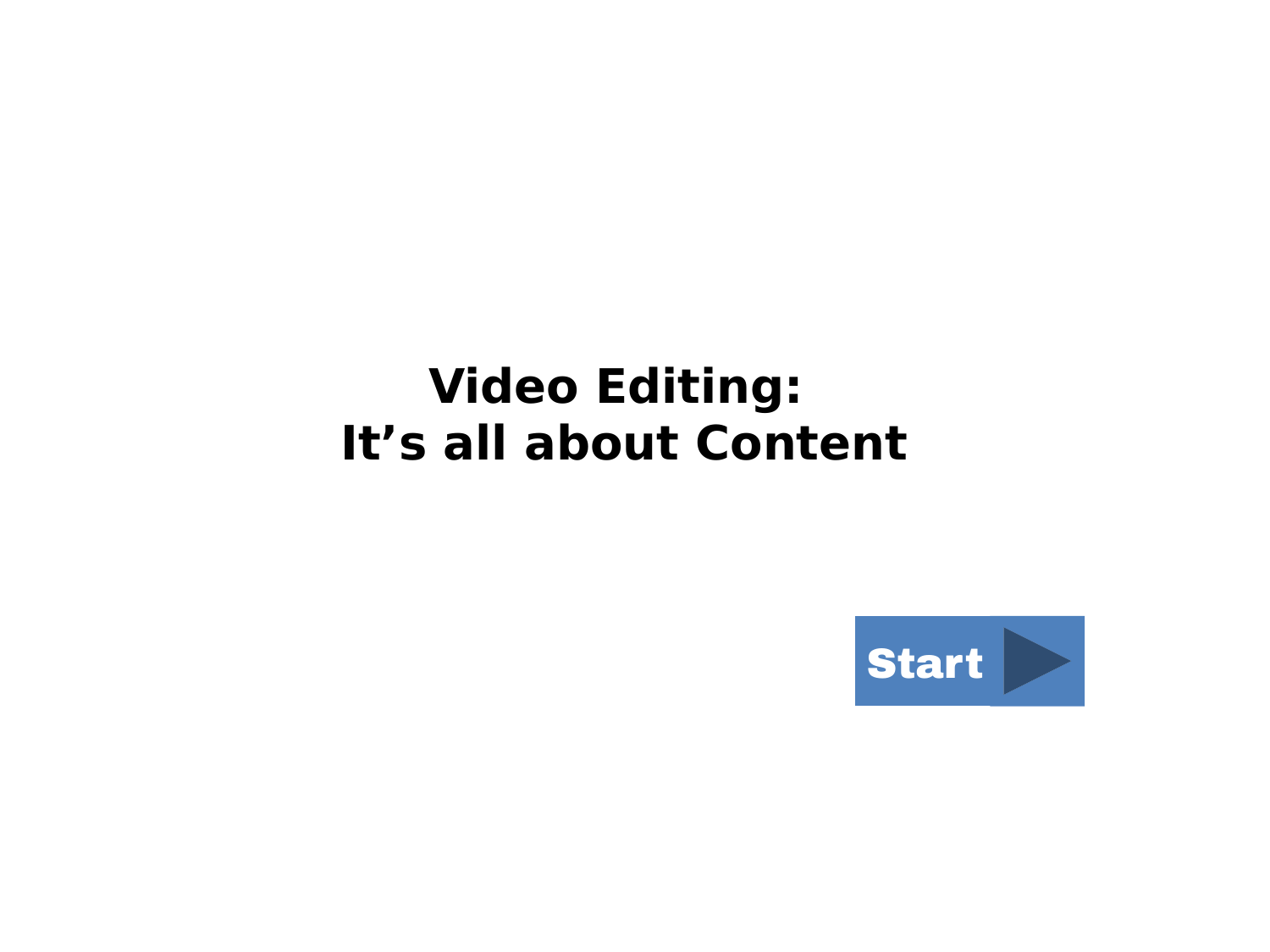

# Video Editing: It’s all about Content
Start